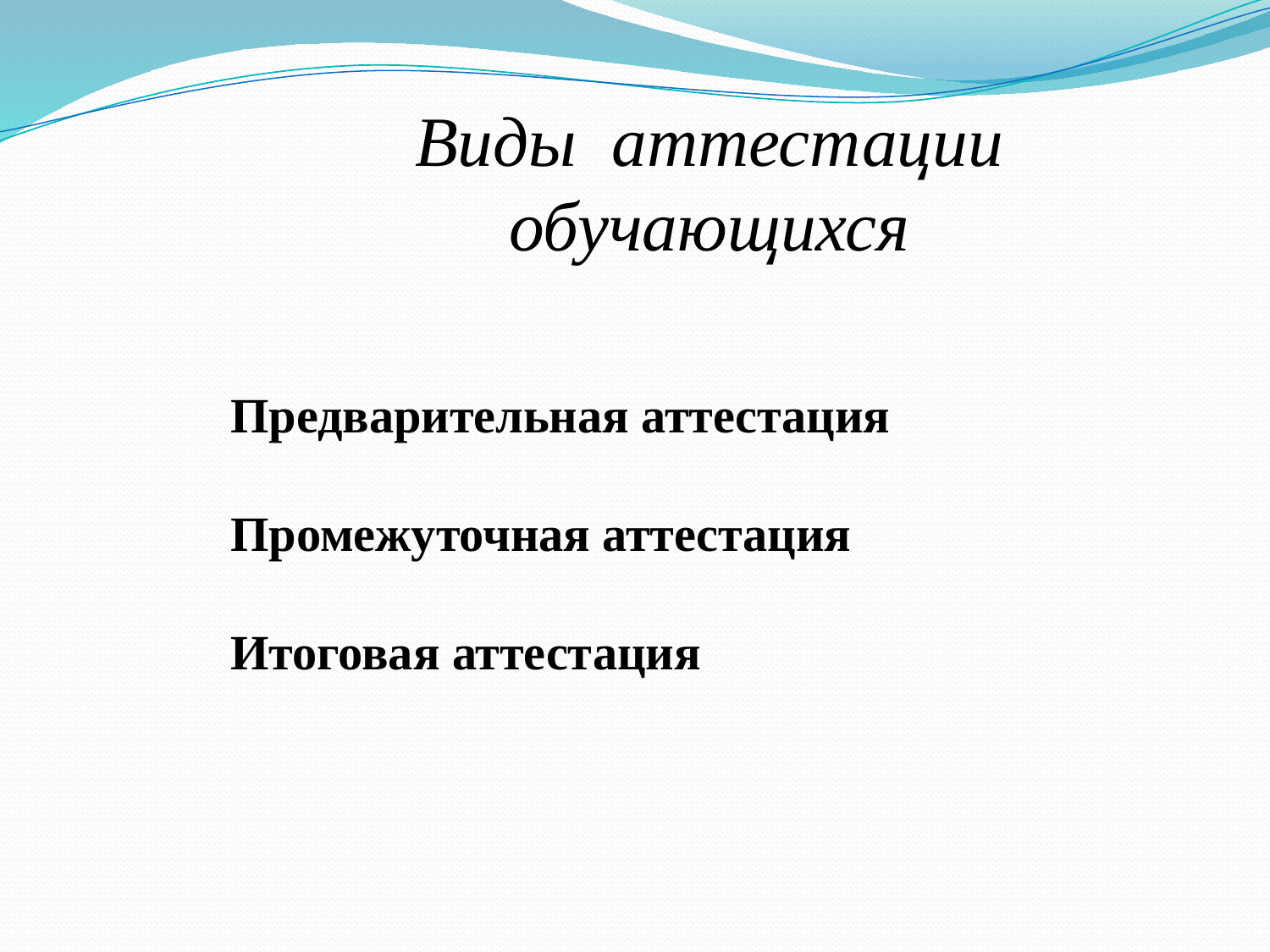

Виды  аттестации обучающихся

Предварительная аттестация

Промежуточная аттестация

Итоговая аттестация